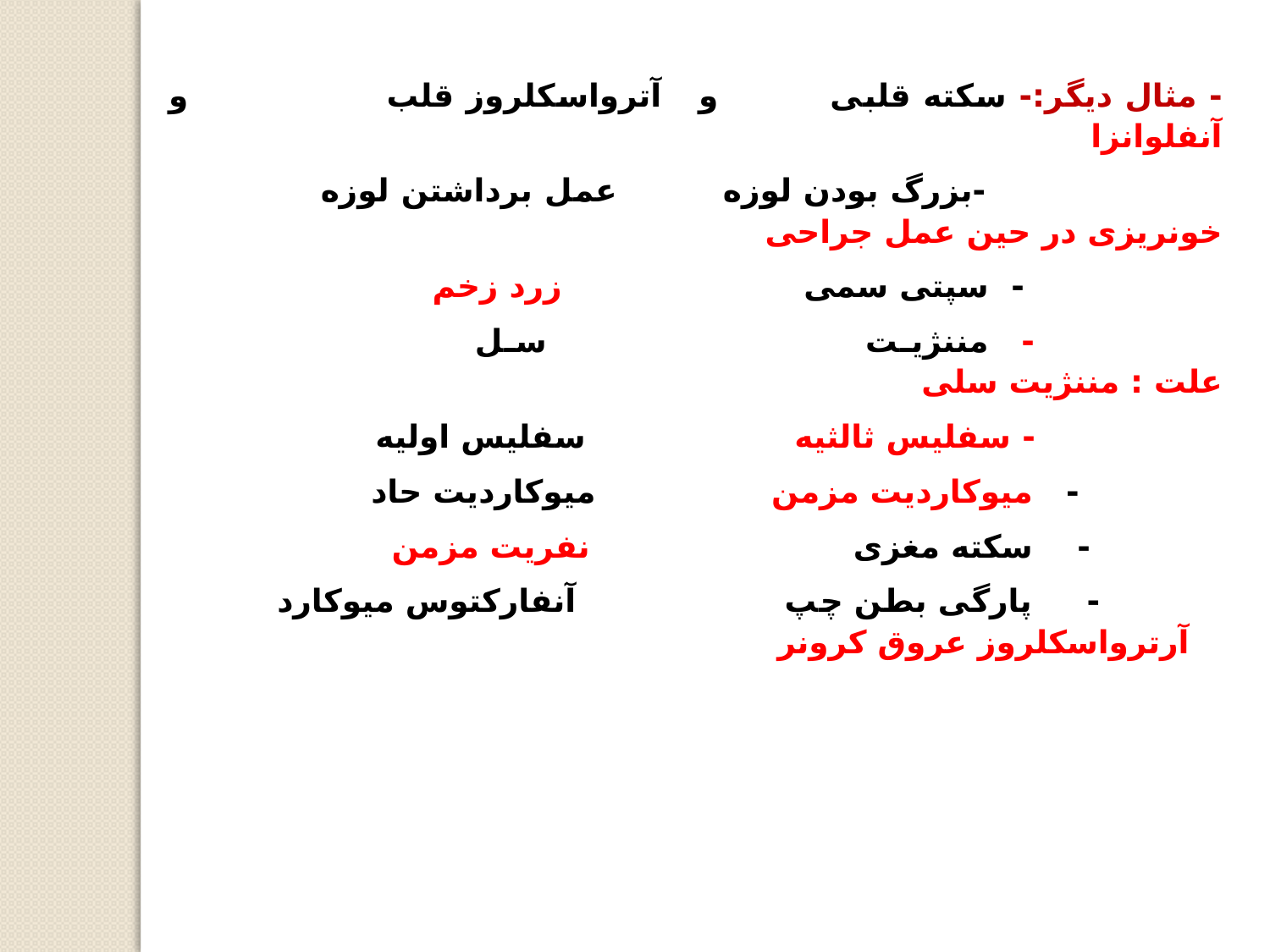

- مثال دیگر:- سکته قلبی         و   آترواسکلروز قلب                و آنفلوانزا
                    -بزرگ بودن لوزه         عمل برداشتن لوزه              خونریزی در حین عمل جراحی
                  -  سپتی سمی                      زرد زخم
                -   مننژیت                             سل                             علت : مننژیت سلی
                 - سفلیس ثالثیه                   سفلیس اولیه
             -   میوکاردیت مزمن                میوکاردیت حاد
            -    سکته مغزی                        نفریت مزمن
           -     پارگی بطن چپ                   آنفارکتوس میوکارد              آرترواسکلروز عروق کرونر